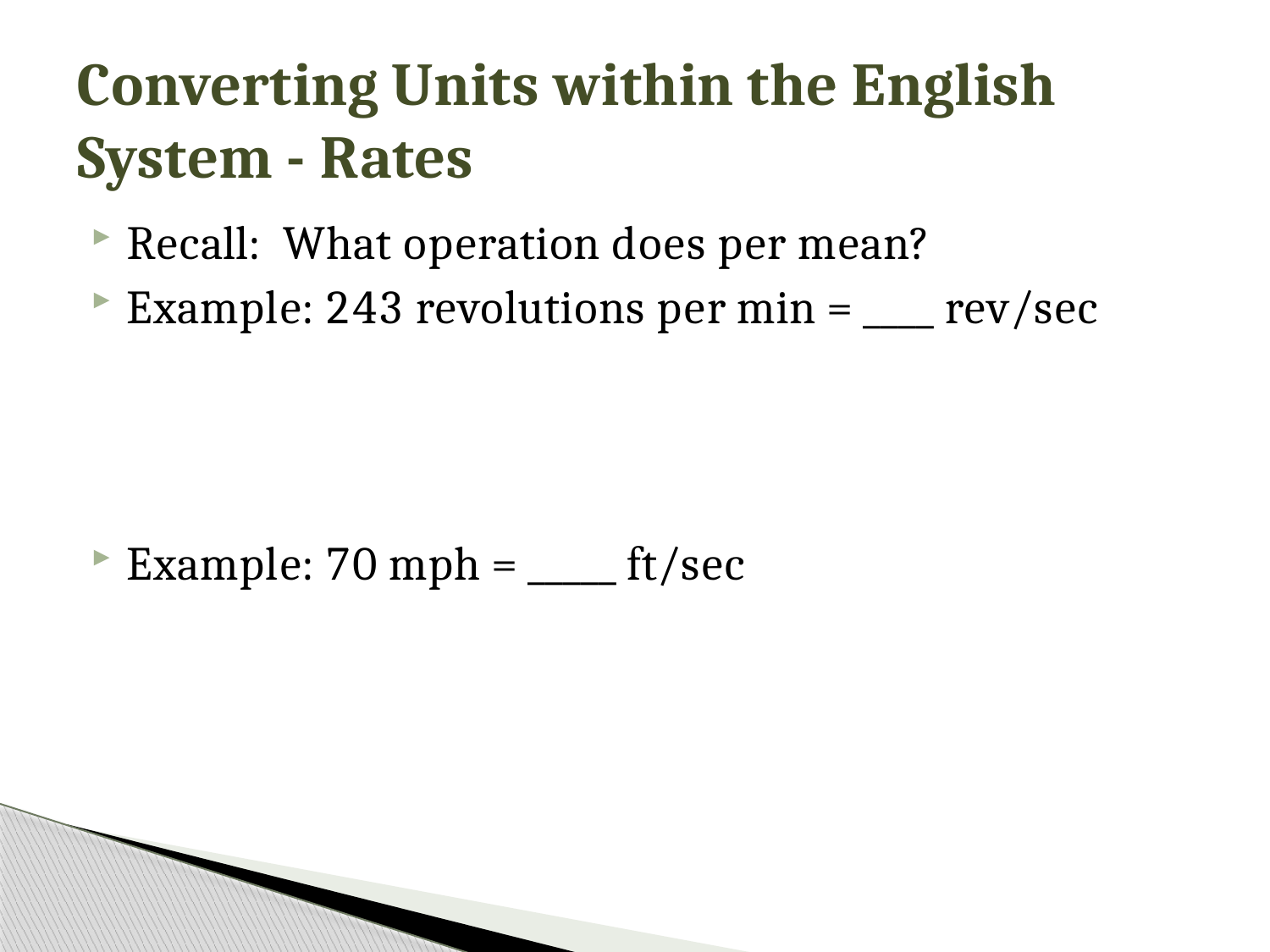

# Converting Units within the English System - Rates
Recall:  What operation does per mean?
Example: 243 revolutions per min = ____ rev/sec

Example: 70 mph = _____ ft/sec